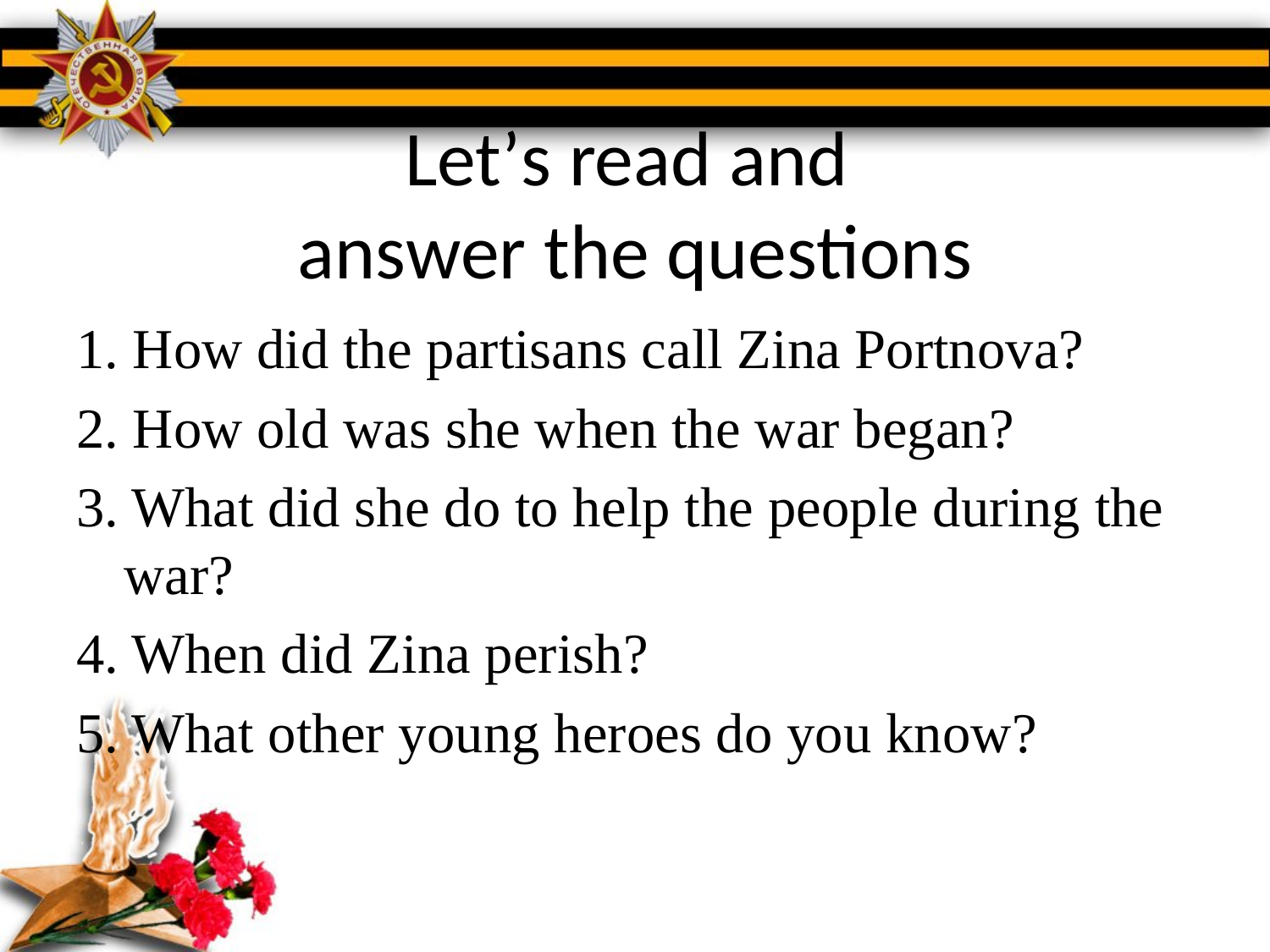

# Let’s read and answer the questions
1. How did the partisans call Zina Portnova?
2. How old was she when the war began?
3. What did she do to help the people during the war?
4. When did Zina perish?
5. What other young heroes do you know?